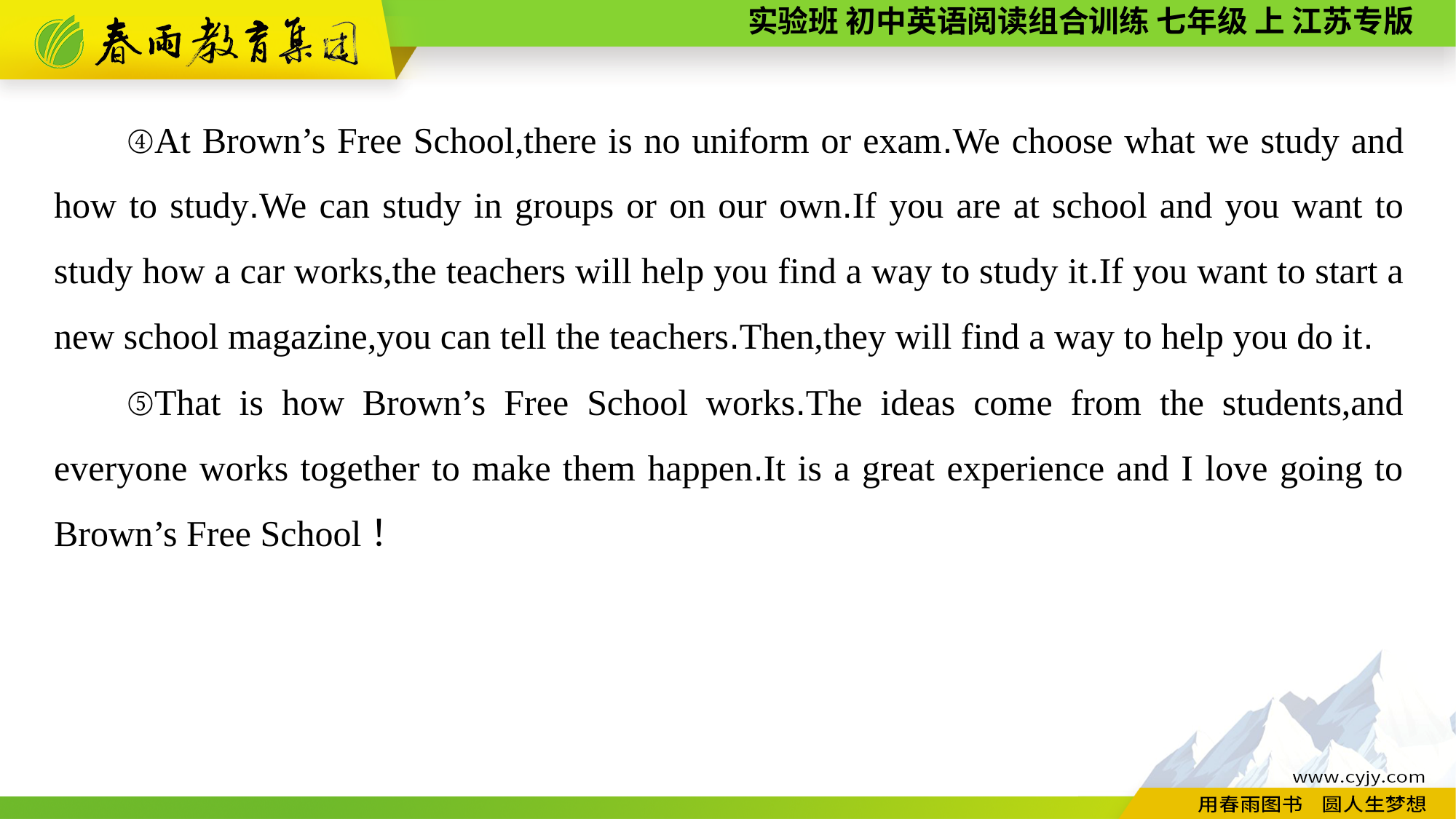

④At Brown’s Free School,there is no uniform or exam.We choose what we study and how to study.We can study in groups or on our own.If you are at school and you want to study how a car works,the teachers will help you find a way to study it.If you want to start a new school magazine,you can tell the teachers.Then,they will find a way to help you do it.
⑤That is how Brown’s Free School works.The ideas come from the students,and everyone works together to make them happen.It is a great experience and I love going to Brown’s Free School！